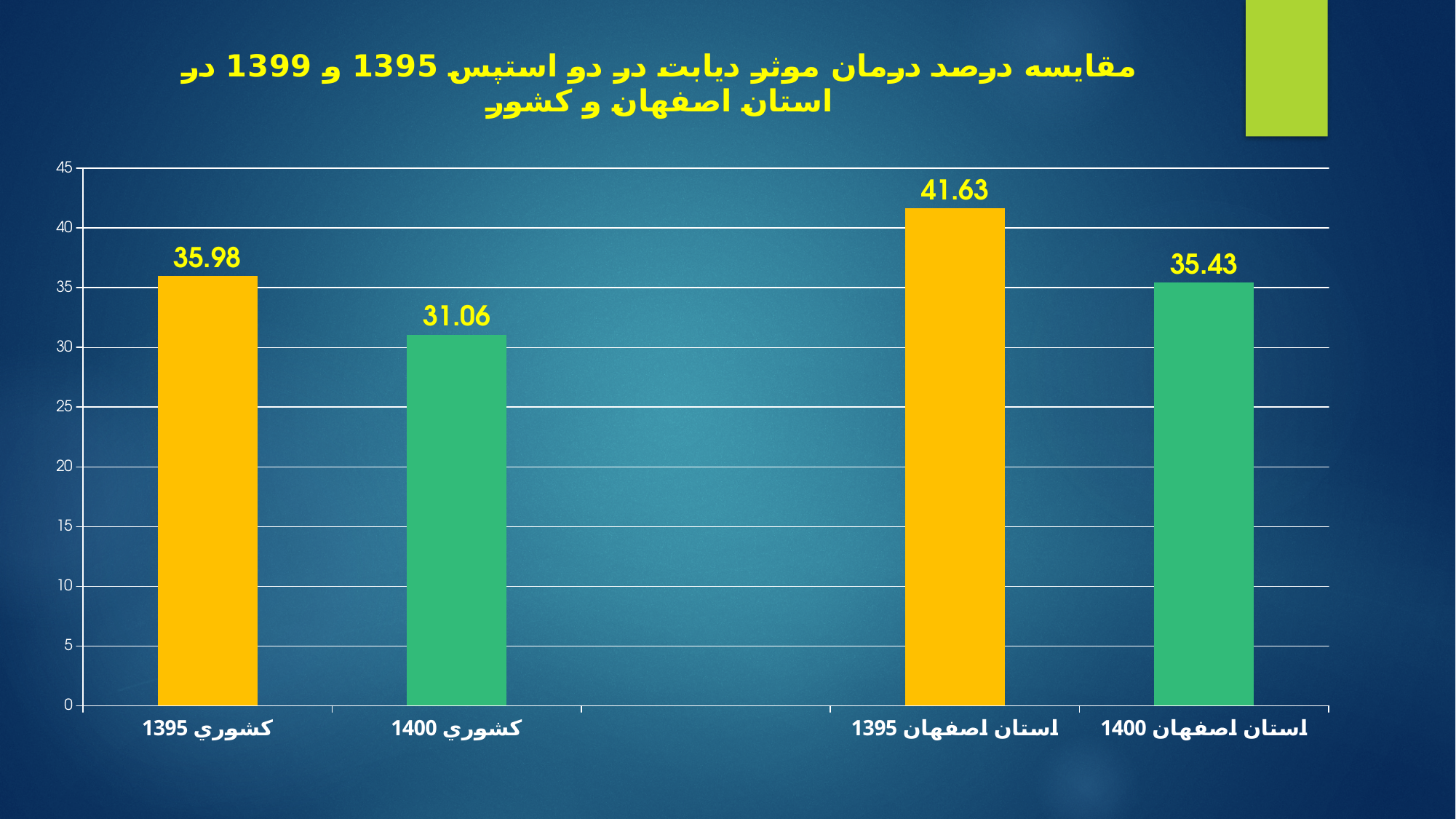

### Chart: مقايسه درصد درمان موثر ديابت در دو استپس 1395 و 1399 در استان اصفهان و کشور

| Category | مقايسه درصد درمان موثر ديابت در دو استپس 95 و 99 در استان اصفهان و کشور |
|---|---|
| کشوري 1395 | 35.98 |
| کشوري 1400 | 31.06 |
|  | None |
| استان اصفهان 1395 | 41.63 |
| استان اصفهان 1400 | 35.43 |